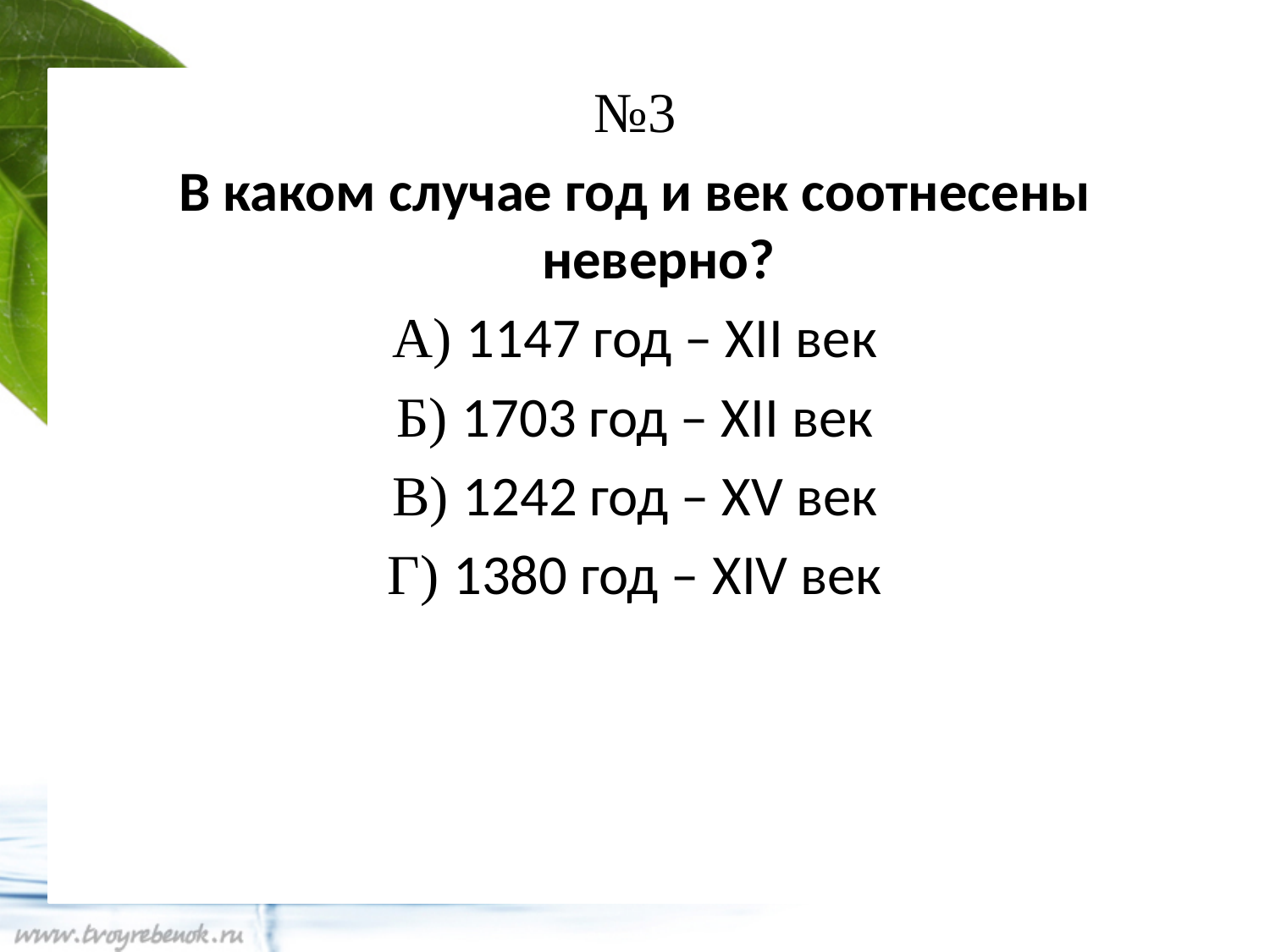

№3
В каком случае год и век соотнесены неверно?
А) 1147 год – XII век
Б) 1703 год – XII век
В) 1242 год – XV век
Г) 1380 год – XIV век